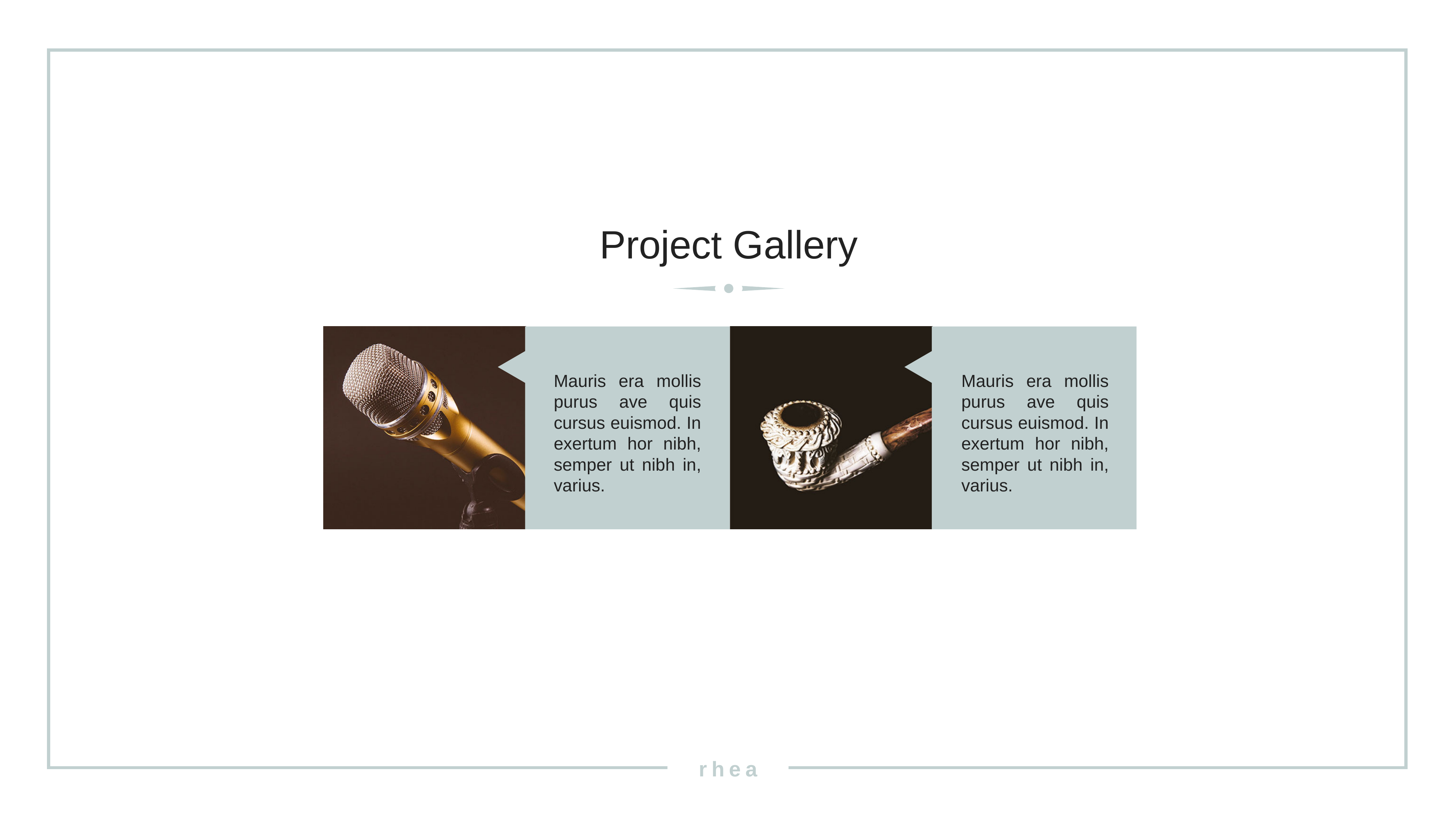

Project Gallery

Mauris era mollis purus ave quis cursus euismod. In exertum hor nibh, semper ut nibh in, varius.

Mauris era mollis purus ave quis cursus euismod. In exertum hor nibh, semper ut nibh in, varius.